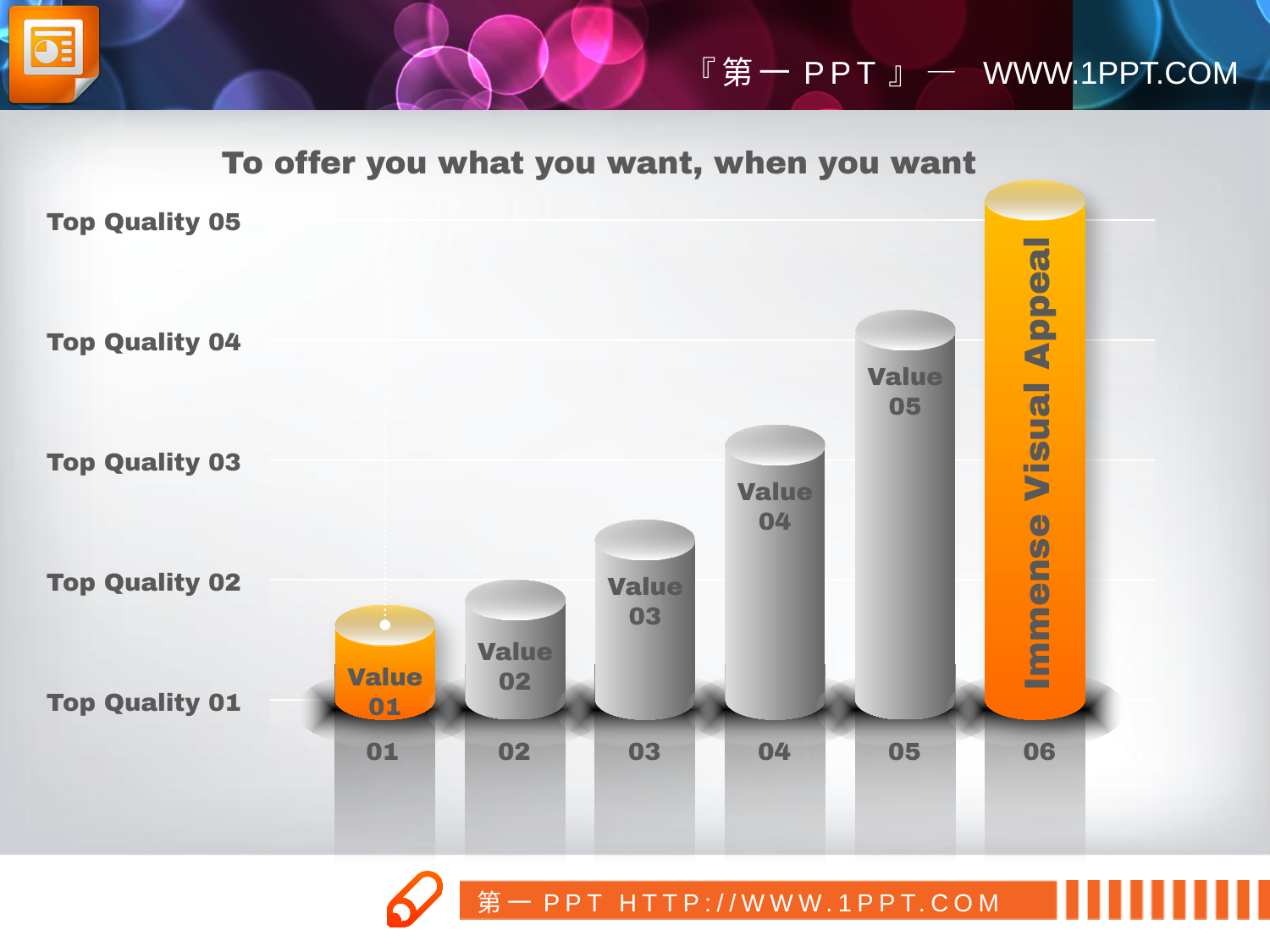

To offer you what you want, when you want

Top Quality 05

Value
05

05
Top Quality 04

Value
04

04
Immense Visual Appeal
Top Quality 03

Value
03

03
Top Quality 02

Value
02

02

Value
01

01

Top Quality 01

06